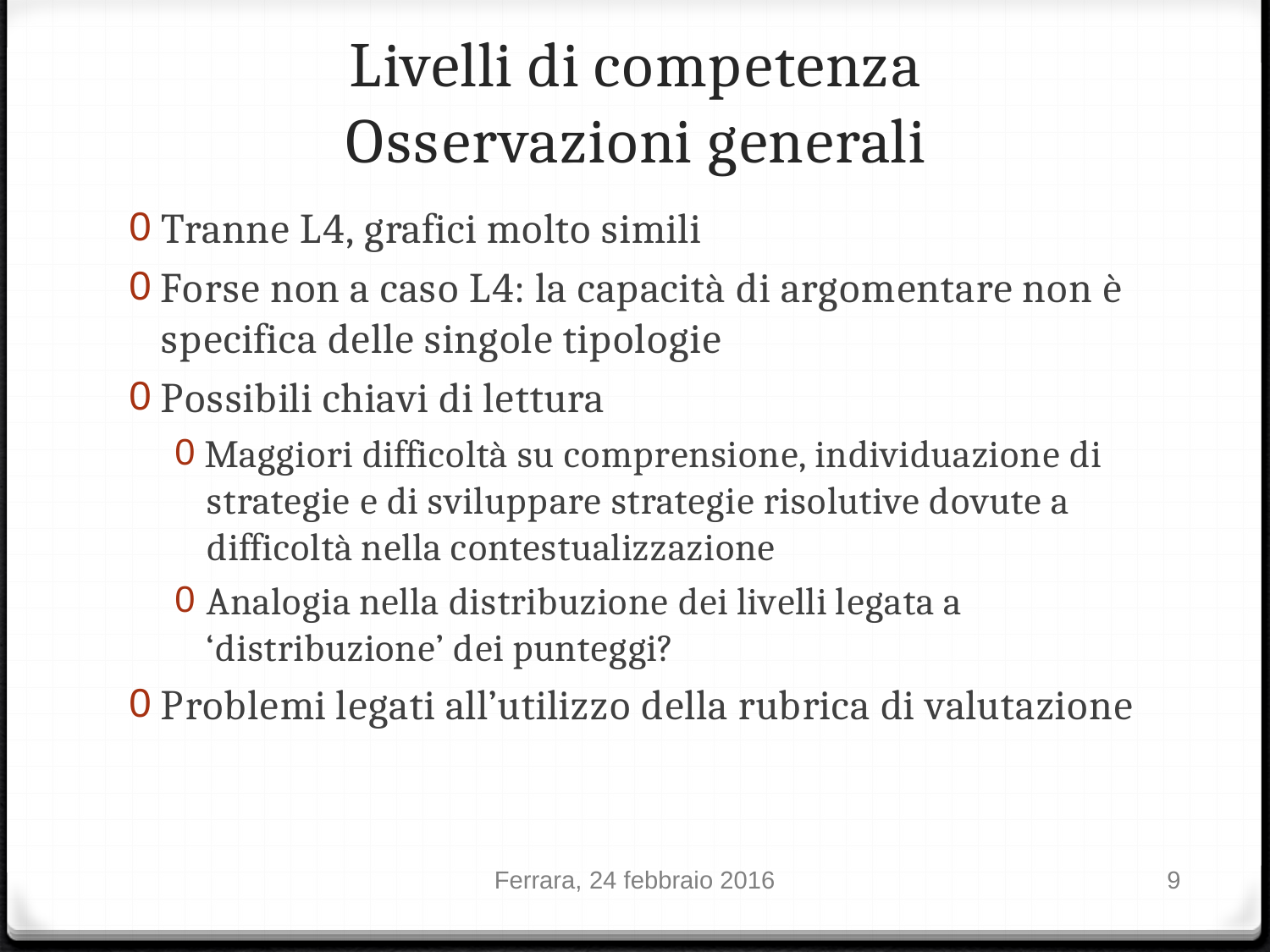

# Livelli di competenza Osservazioni generali
Tranne L4, grafici molto simili
Forse non a caso L4: la capacità di argomentare non è specifica delle singole tipologie
Possibili chiavi di lettura
Maggiori difficoltà su comprensione, individuazione di strategie e di sviluppare strategie risolutive dovute a difficoltà nella contestualizzazione
Analogia nella distribuzione dei livelli legata a ‘distribuzione’ dei punteggi?
Problemi legati all’utilizzo della rubrica di valutazione

Ferrara, 24 febbraio 2016
9